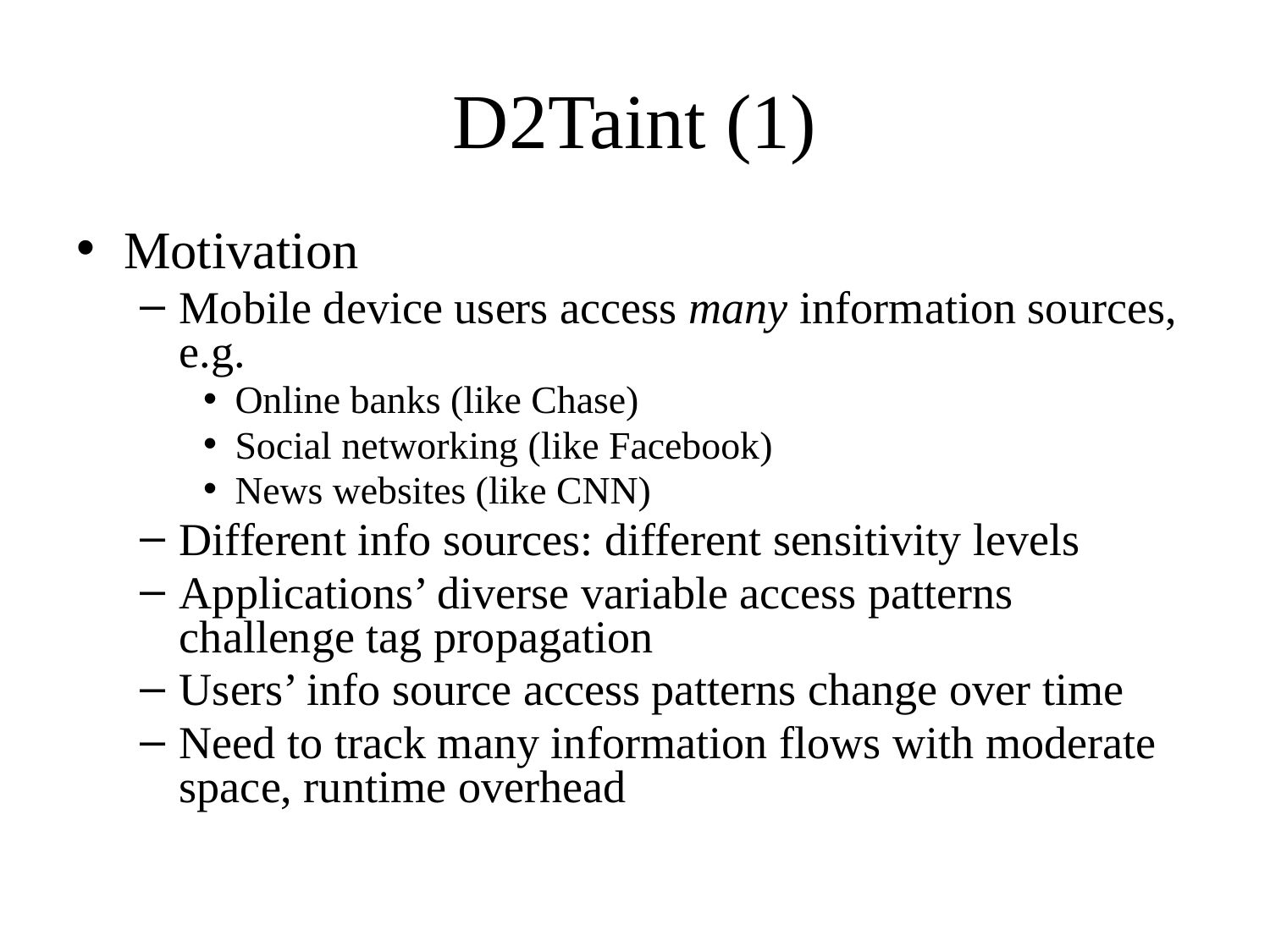

# D2Taint (1)
Motivation
Mobile device users access many information sources, e.g.
Online banks (like Chase)
Social networking (like Facebook)
News websites (like CNN)
Different info sources: different sensitivity levels
Applications’ diverse variable access patterns challenge tag propagation
Users’ info source access patterns change over time
Need to track many information flows with moderate space, runtime overhead